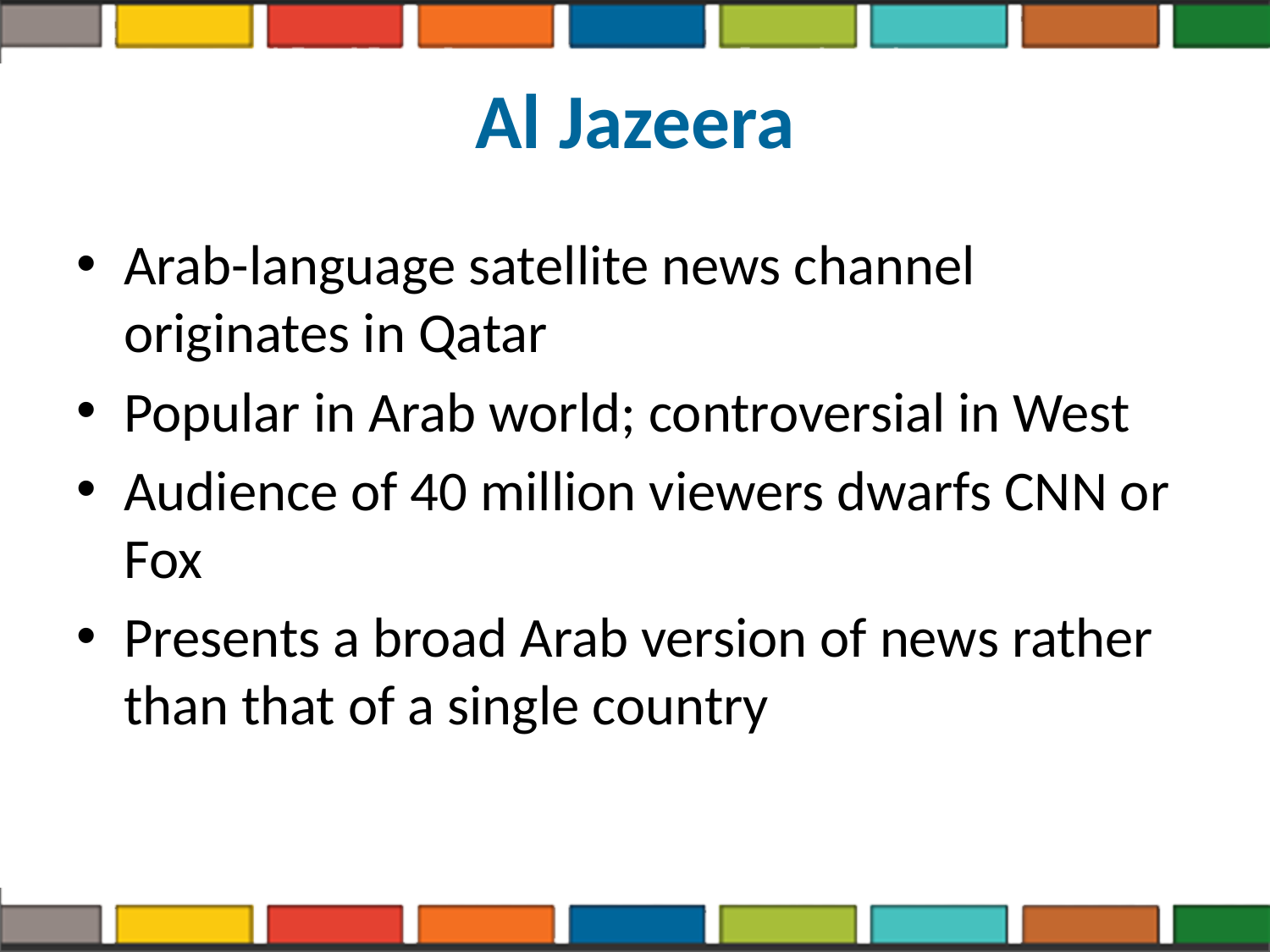

# Al Jazeera
Arab-language satellite news channel originates in Qatar
Popular in Arab world; controversial in West
Audience of 40 million viewers dwarfs CNN or Fox
Presents a broad Arab version of news rather than that of a single country